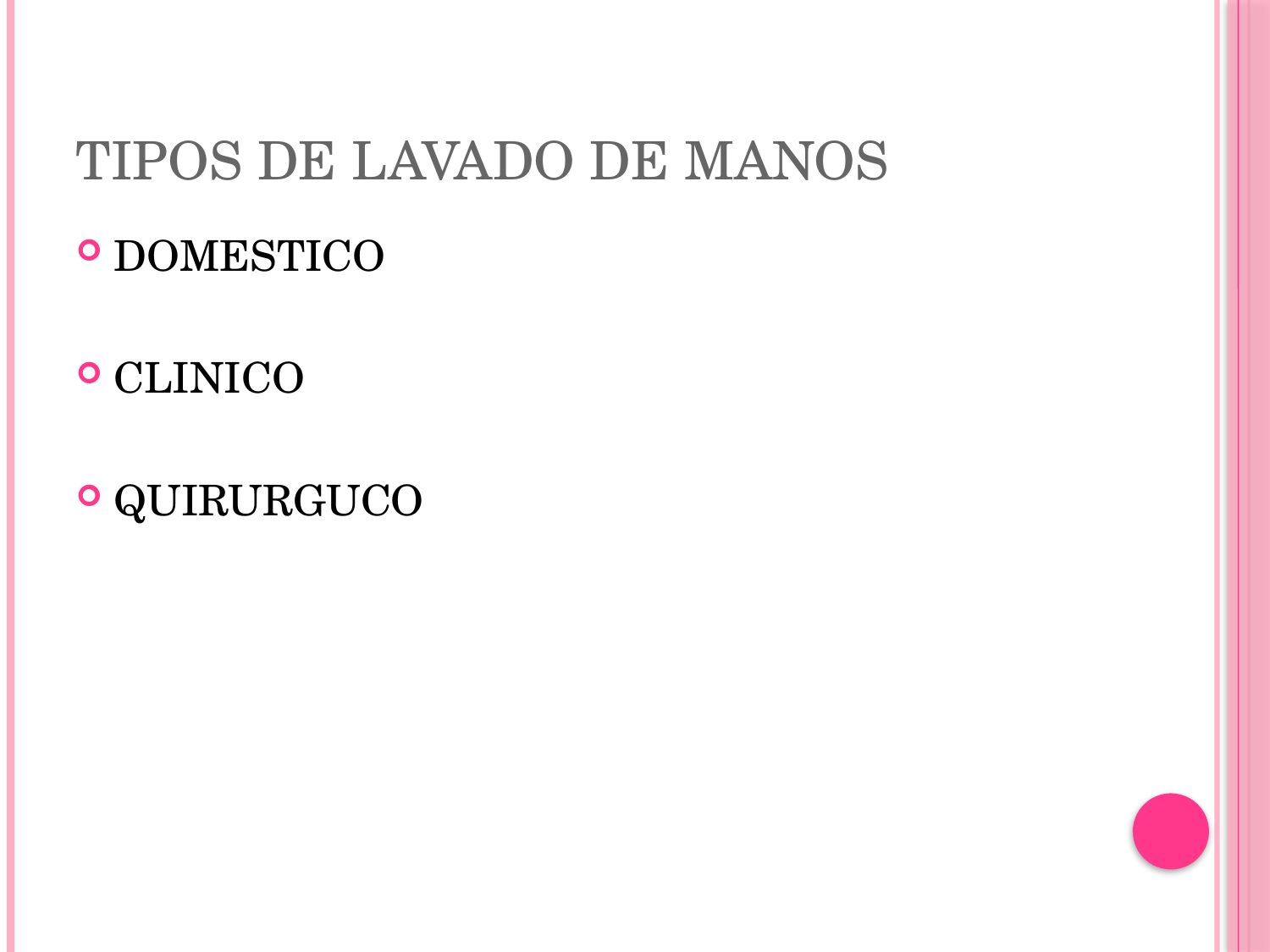

# TIPOS DE LAVADO DE MANOS
DOMESTICO

CLINICO

QUIRURGUCO